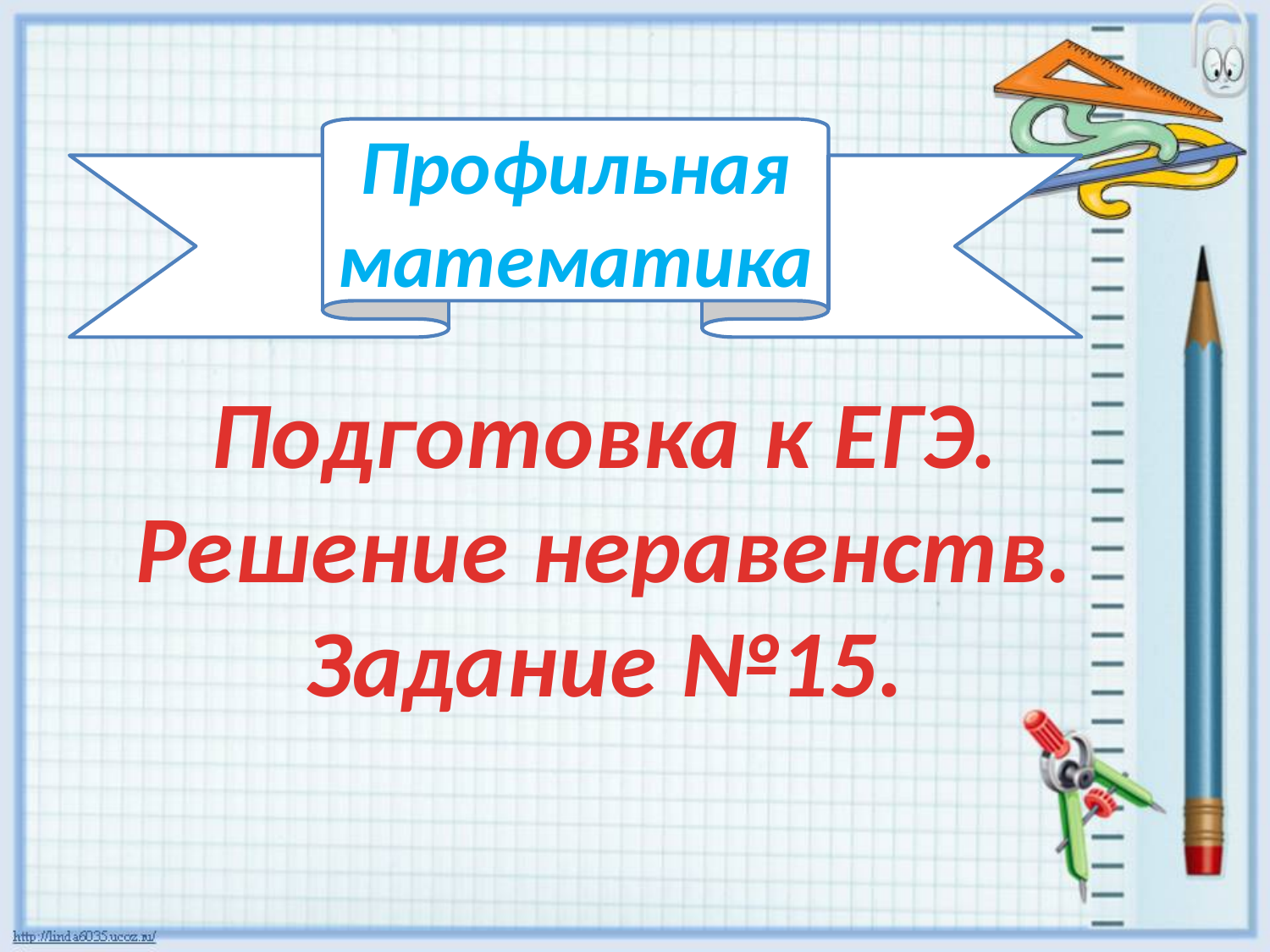

Профильная математика
Подготовка к ЕГЭ.
Решение неравенств.
Задание №15.